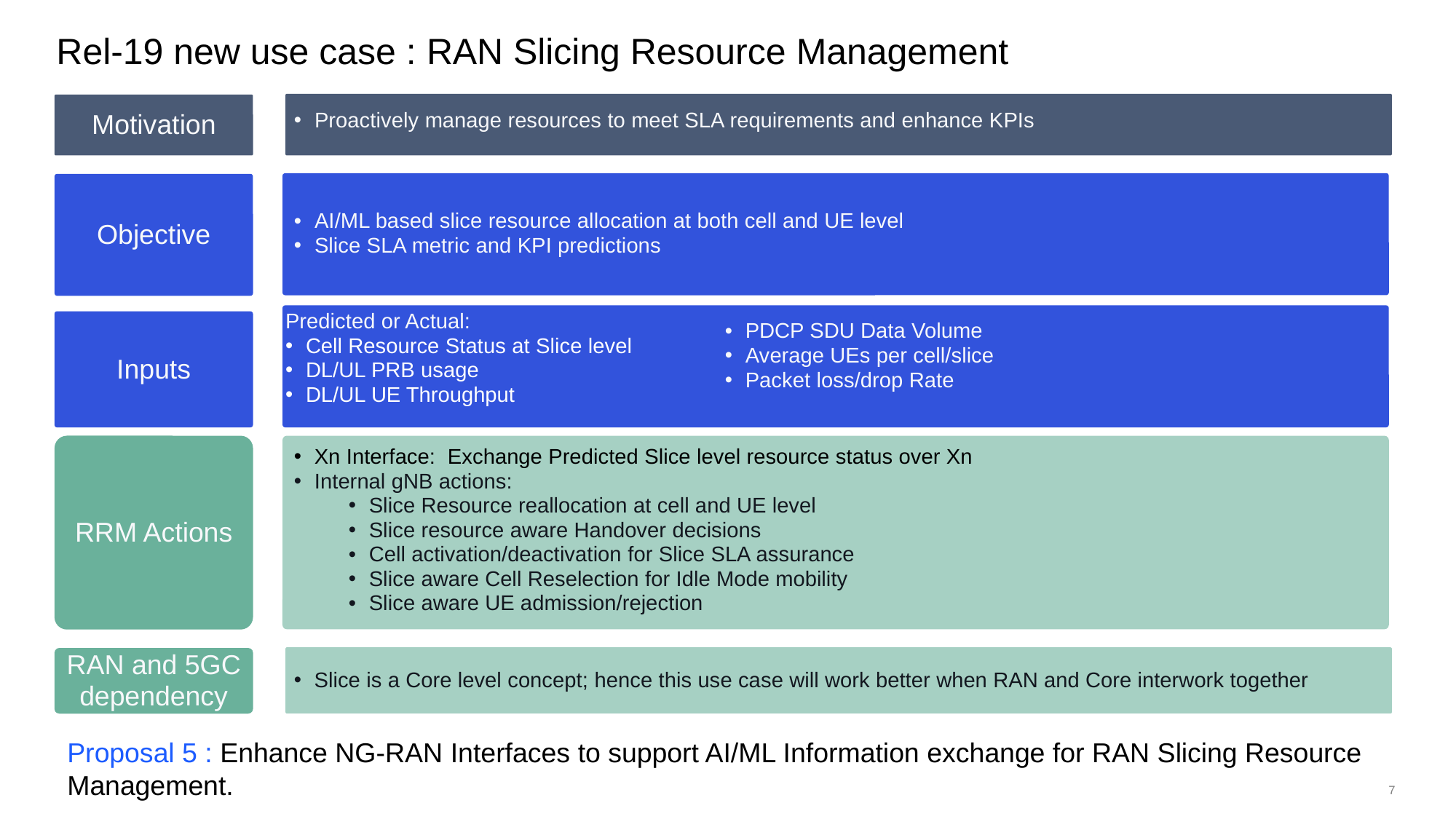

Rel-19 new use case : RAN Slicing Resource Management

Motivation
Proactively manage resources to meet SLA requirements and enhance KPIs

Objective

AI/ML based slice resource allocation at both cell and UE level
Slice SLA metric and KPI predictions

Predicted or Actual:
Cell Resource Status at Slice level
DL/UL PRB usage
DL/UL UE Throughput
Inputs
PDCP SDU Data Volume
Average UEs per cell/slice
Packet loss/drop Rate
RRM Actions

Xn Interface:  Exchange Predicted Slice level resource status over Xn
Internal gNB actions:
Slice Resource reallocation at cell and UE level
Slice resource aware Handover decisions
Cell activation/deactivation for Slice SLA assurance
Slice aware Cell Reselection for Idle Mode mobility
Slice aware UE admission/rejection

RAN and 5GC dependency
Slice is a Core level concept; hence this use case will work better when RAN and Core interwork together
Proposal 5 : Enhance NG-RAN Interfaces to support AI/ML Information exchange for RAN Slicing Resource Management.